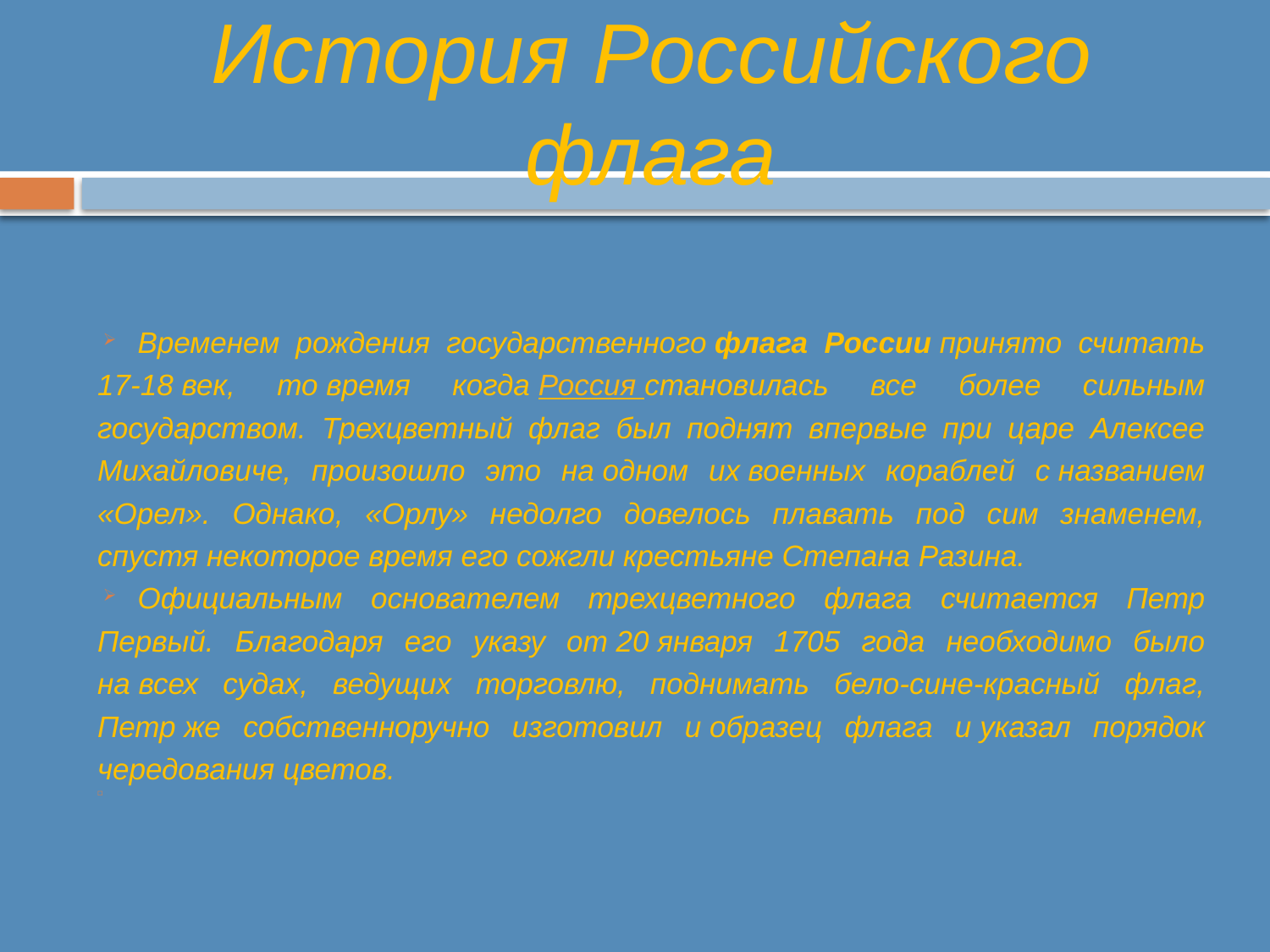

# История Российского флага

Временем рождения государственного флага России принято считать 17-18 век, то время когда Россия становилась все более сильным государством. Трехцветный флаг был поднят впервые при царе Алексее Михайловиче, произошло это на одном их военных кораблей с названием «Орел». Однако, «Орлу» недолго довелось плавать под сим знаменем, спустя некоторое время его сожгли крестьяне Степана Разина.
Официальным основателем трехцветного флага считается Петр Первый. Благодаря его указу от 20 января 1705 года необходимо было на всех судах, ведущих торговлю, поднимать бело-сине-красный флаг, Петр же собственноручно изготовил и образец флага и указал порядок чередования цветов.